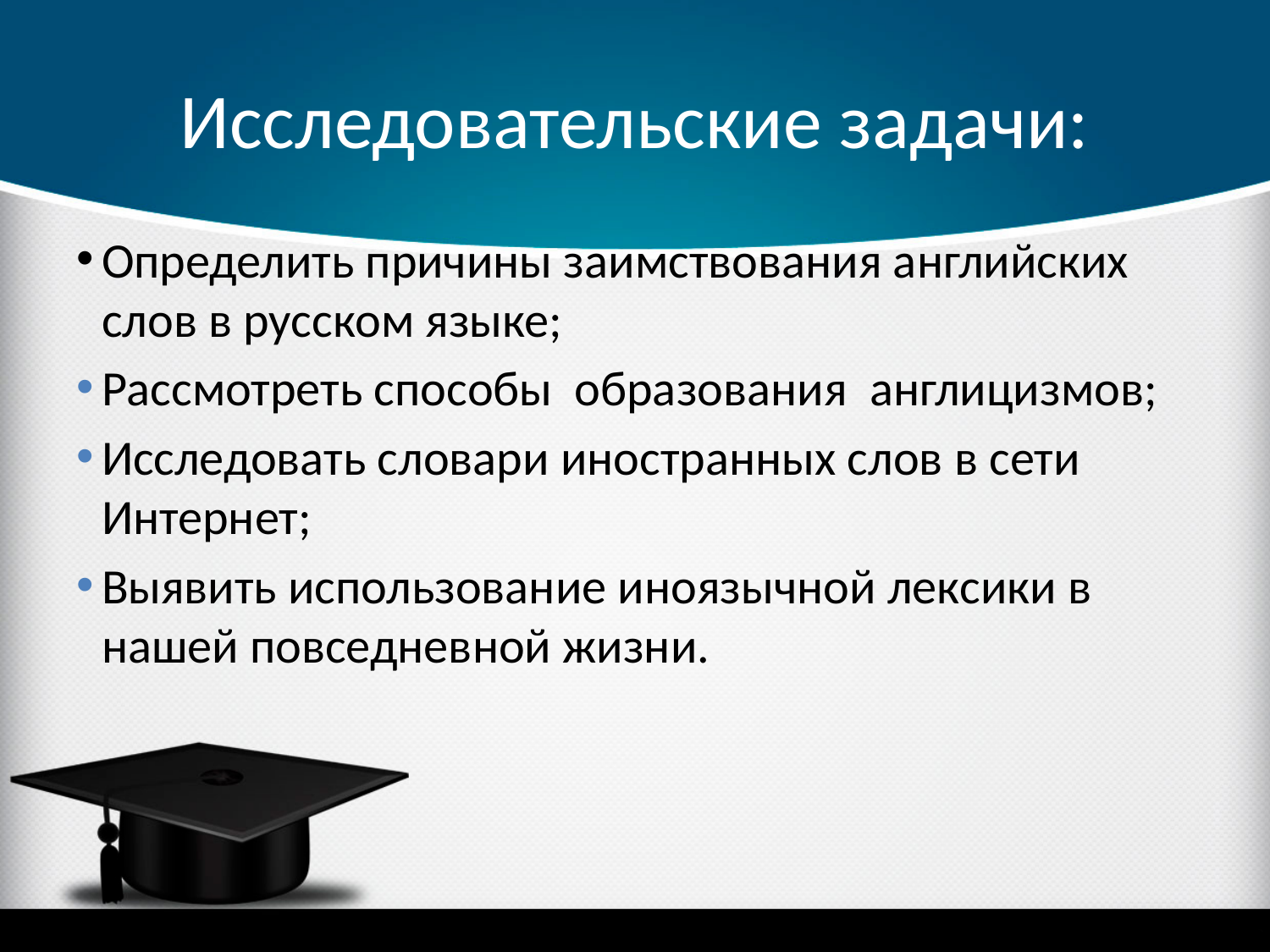

# Исследовательские задачи:
Определить причины заимствования английских слов в русском языке;
Рассмотреть способы  образования  англицизмов;
Исследовать словари иностранных слов в сети Интернет;
Выявить использование иноязычной лексики в нашей повседневной жизни.